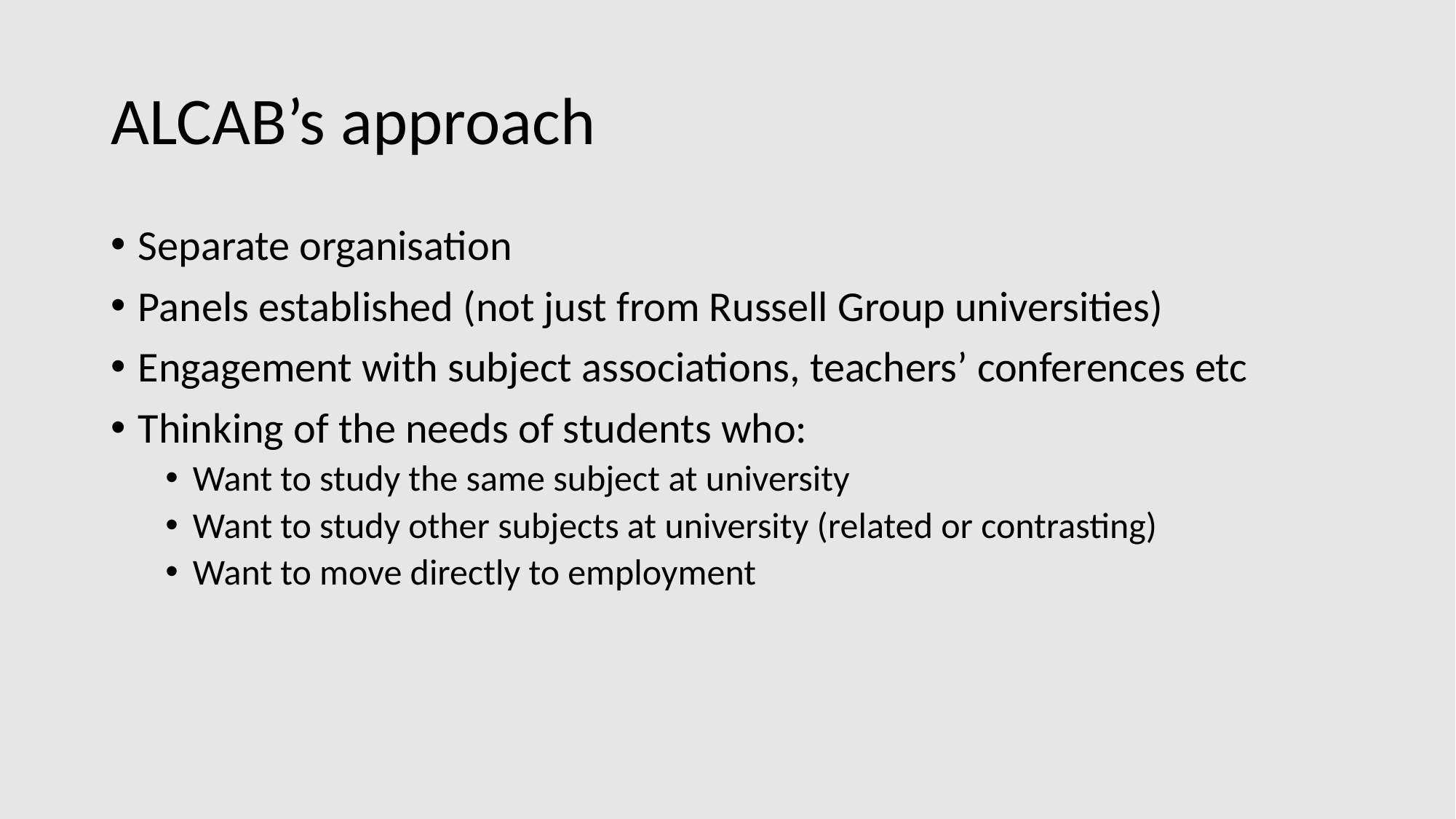

# ALCAB’s approach
Separate organisation
Panels established (not just from Russell Group universities)
Engagement with subject associations, teachers’ conferences etc
Thinking of the needs of students who:
Want to study the same subject at university
Want to study other subjects at university (related or contrasting)
Want to move directly to employment